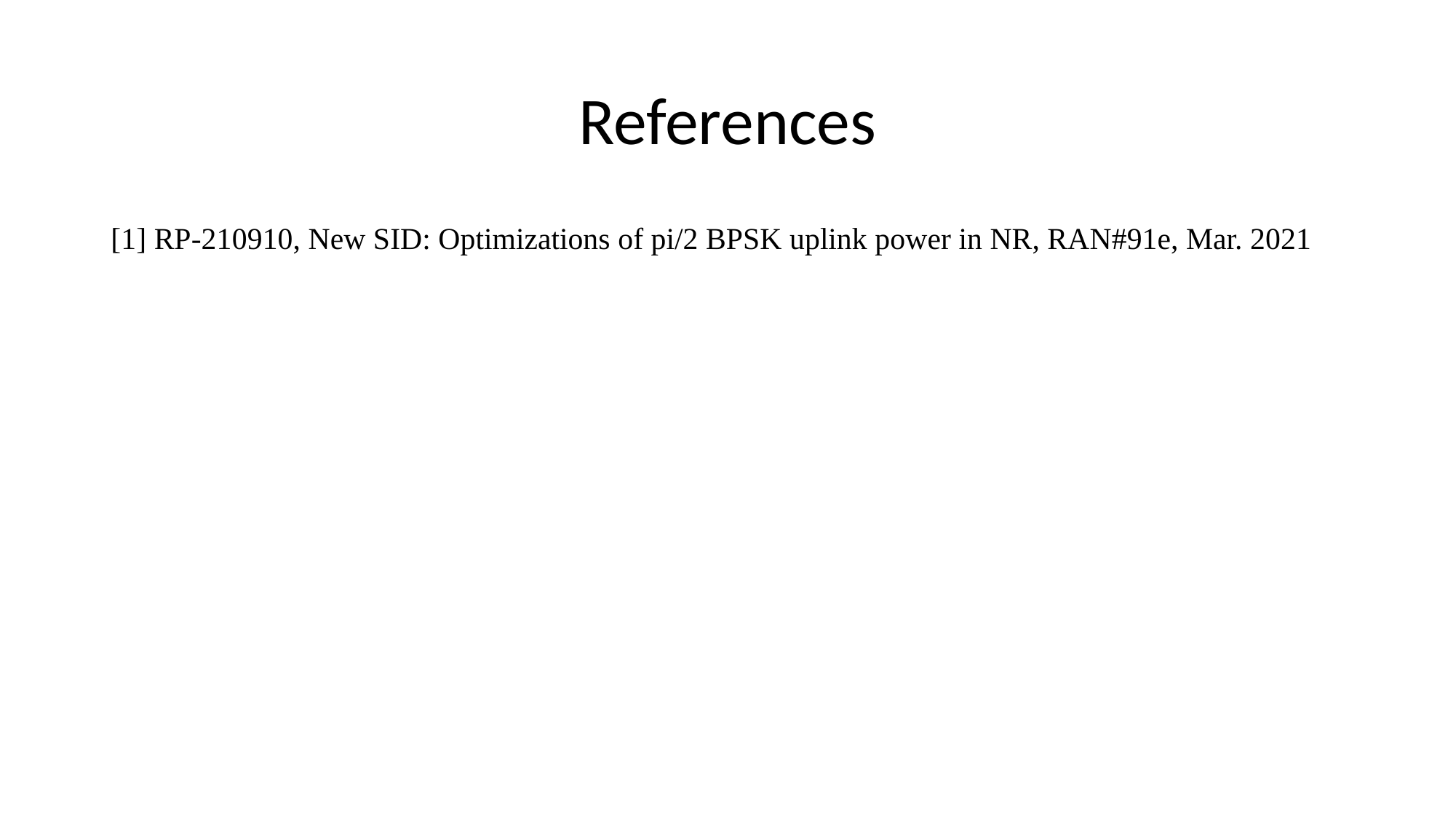

# References
[1] RP-210910, New SID: Optimizations of pi/2 BPSK uplink power in NR, RAN#91e, Mar. 2021